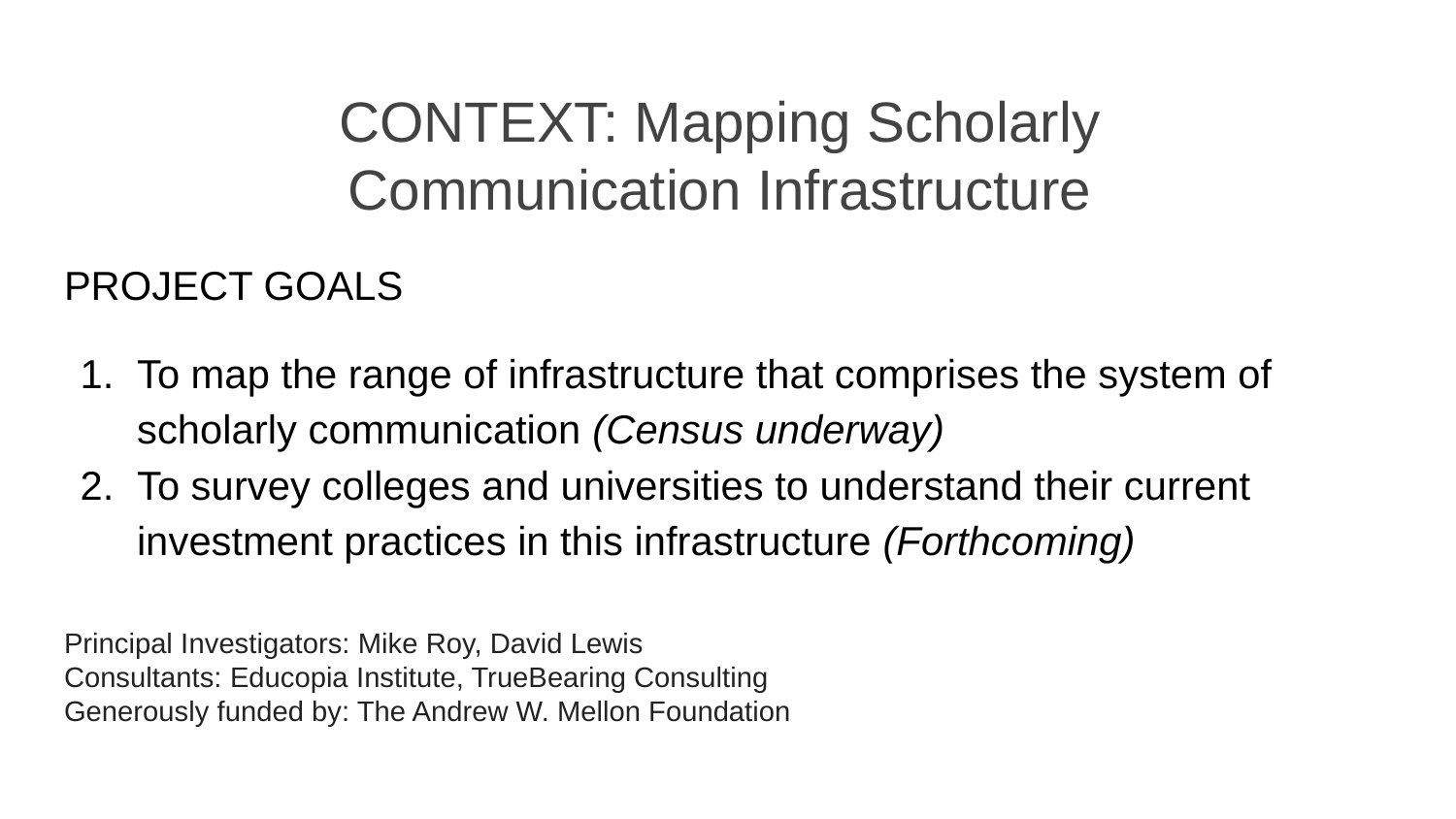

# CONTEXT: Mapping Scholarly Communication Infrastructure

PROJECT GOALS
To map the range of infrastructure that comprises the system of scholarly communication (Census underway)
To survey colleges and universities to understand their current investment practices in this infrastructure (Forthcoming)

Principal Investigators: Mike Roy, David Lewis
Consultants: Educopia Institute, TrueBearing Consulting
Generously funded by: The Andrew W. Mellon Foundation